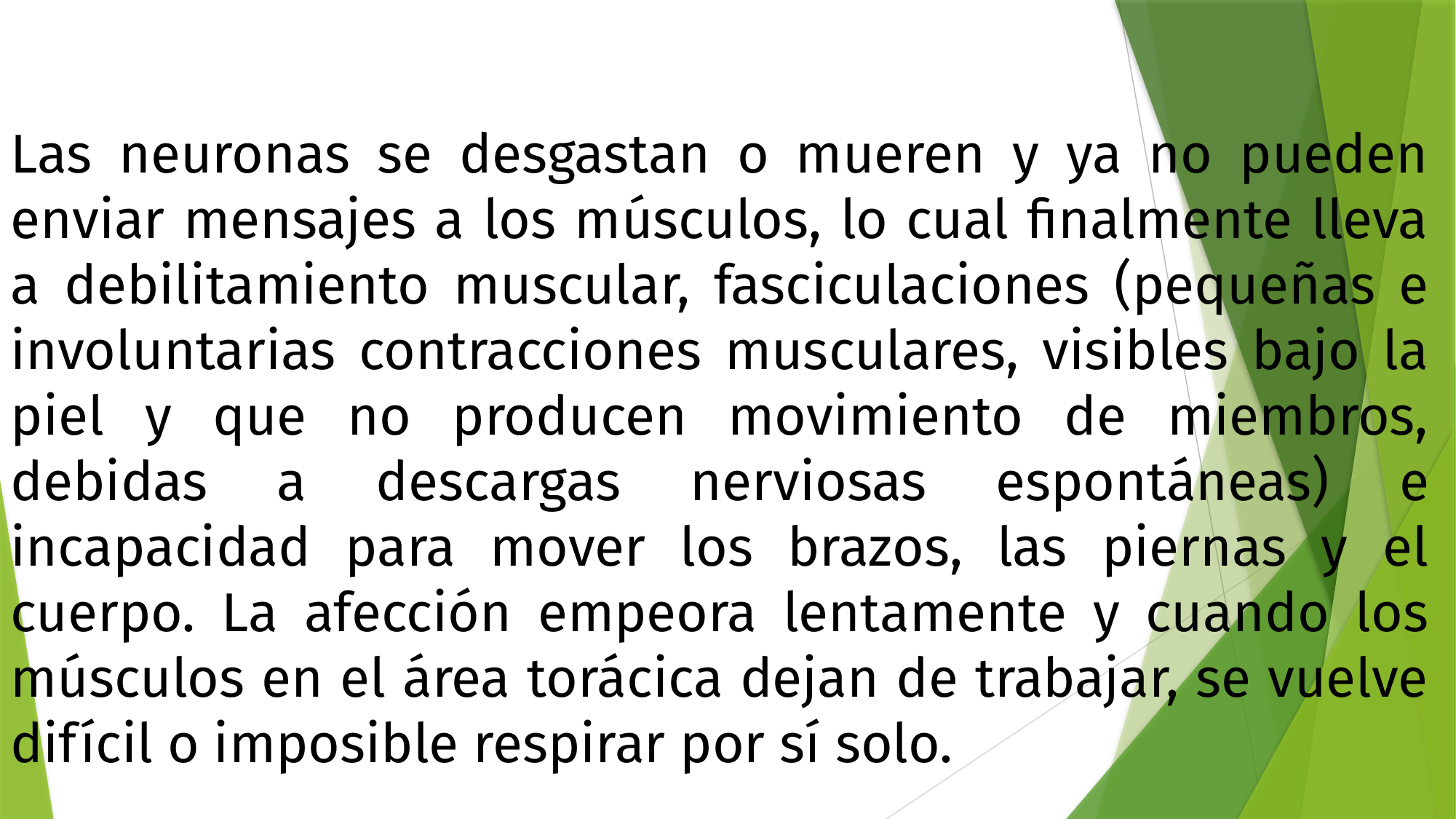

Las neuronas se desgastan o mueren y ya no pueden enviar mensajes a los músculos, lo cual finalmente lleva a debilitamiento muscular, fasciculaciones (pequeñas e involuntarias contracciones musculares, visibles bajo la piel y que no producen movimiento de miembros, debidas a descargas nerviosas espontáneas) e incapacidad para mover los brazos, las piernas y el cuerpo. La afección empeora lentamente y cuando los músculos en el área torácica dejan de trabajar, se vuelve difícil o imposible respirar por sí solo.